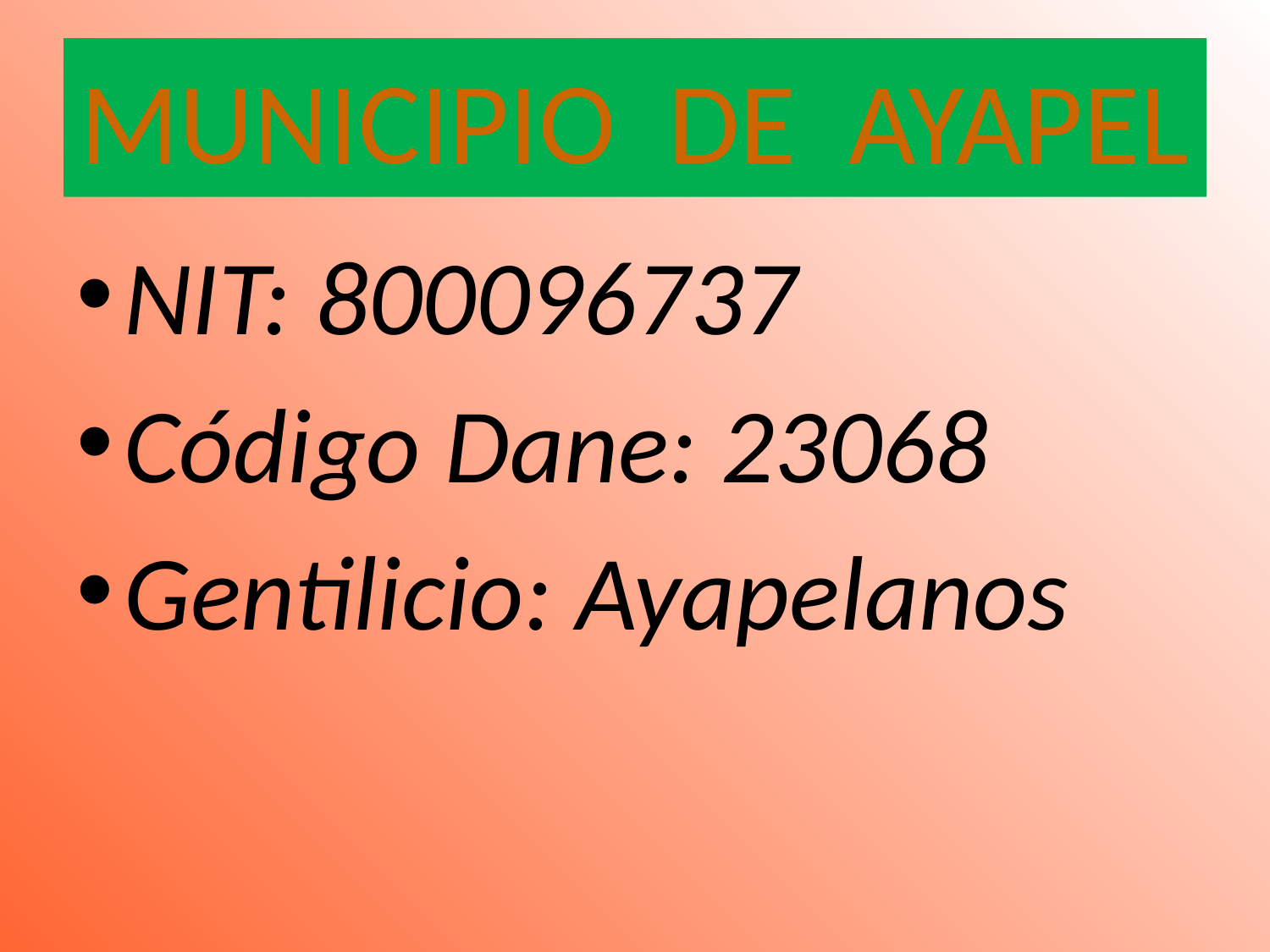

# MUNICIPIO  DE  AYAPEL
NIT: 800096737
Código Dane: 23068
Gentilicio: Ayapelanos